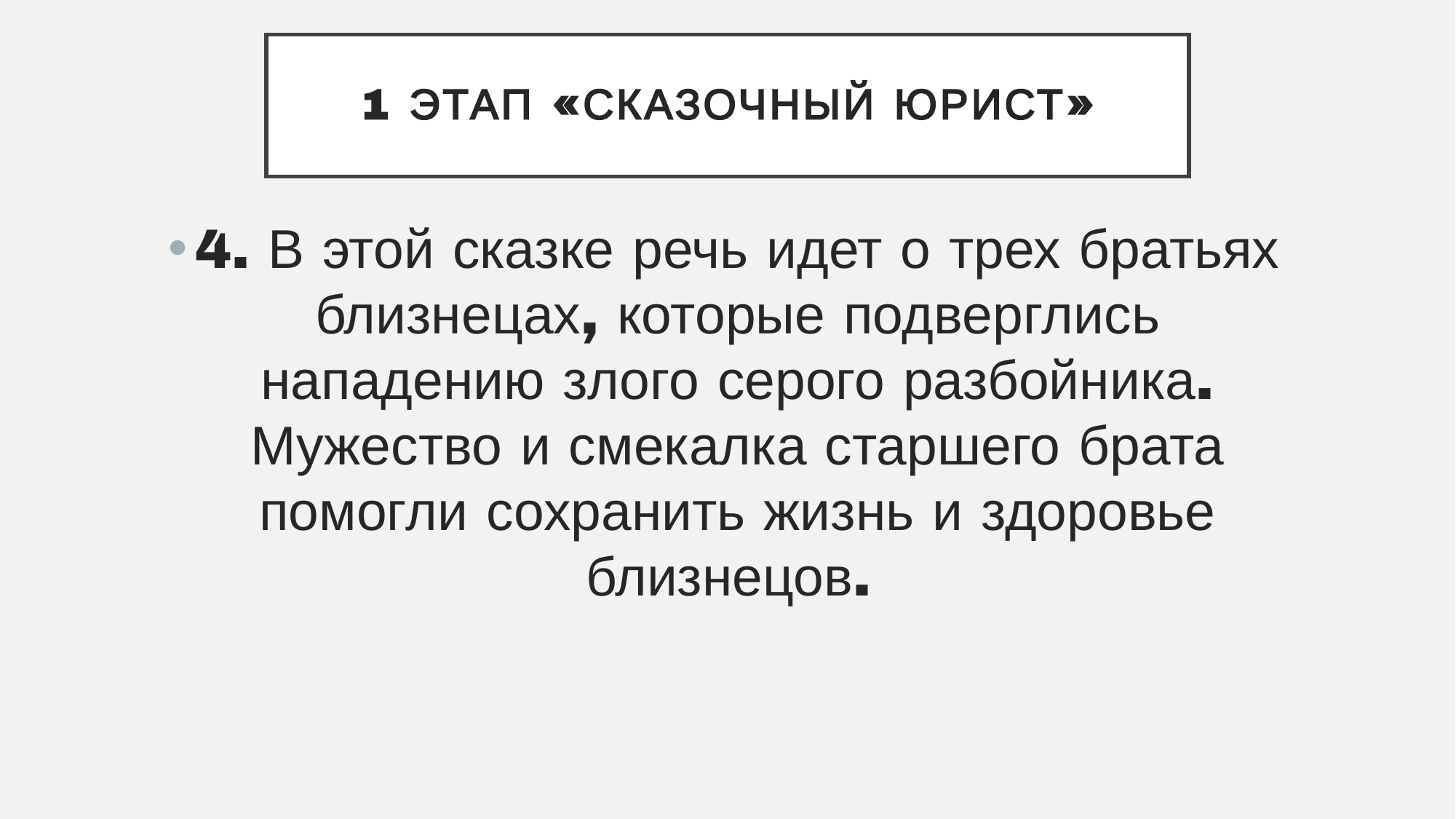

# 1 этап «Сказочный юрист»
4. В этой сказке речь идет о трех братьях близнецах, которые подверглись нападению злого серого разбойника. Мужество и смекалка старшего брата помогли сохранить жизнь и здоровье близнецов.